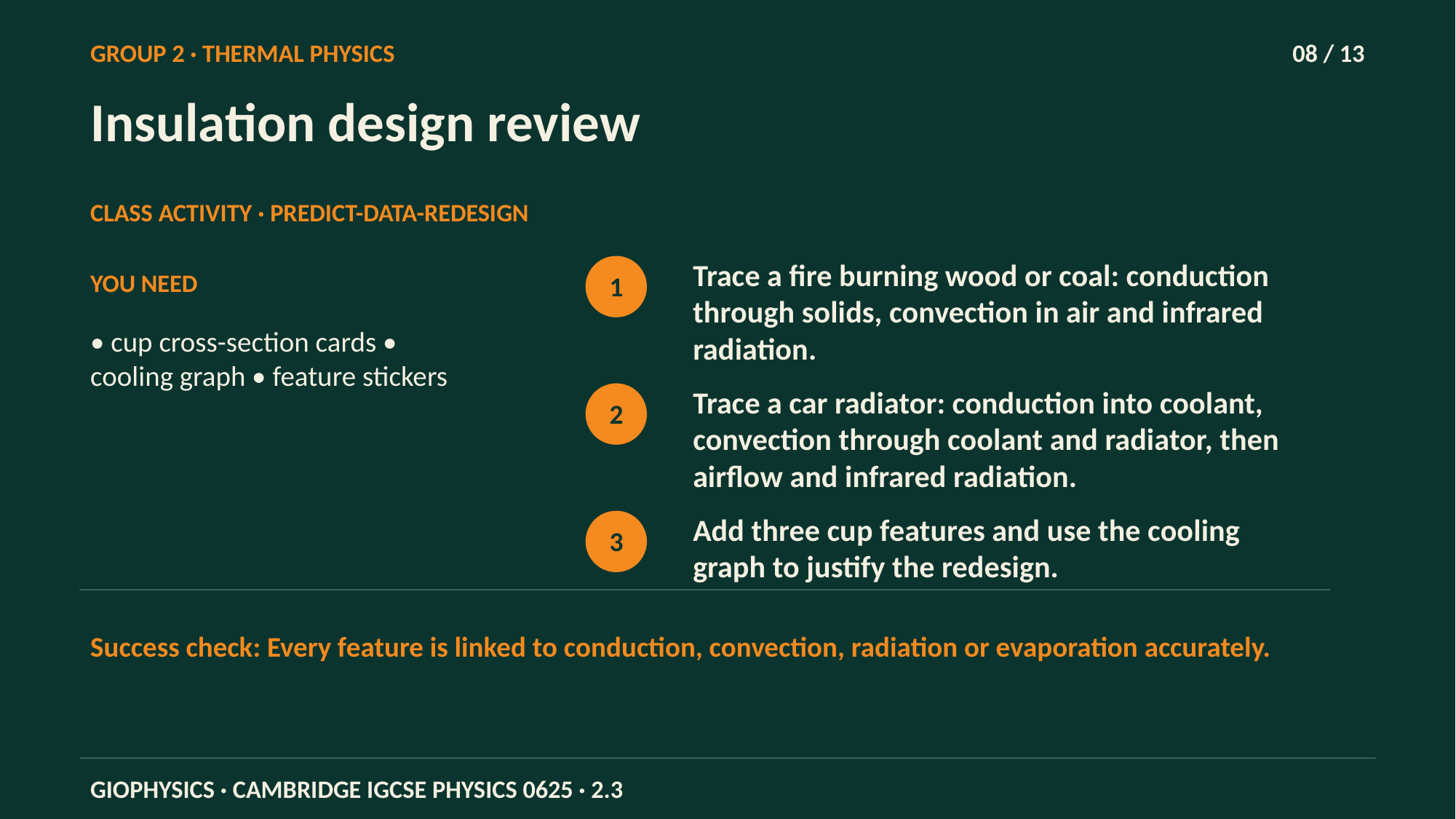

GROUP 2 · THERMAL PHYSICS
08 / 13
Insulation design review
CLASS ACTIVITY · PREDICT-DATA-REDESIGN
Trace a fire burning wood or coal: conduction through solids, convection in air and infrared radiation.

YOU NEED
1
• cup cross-section cards • cooling graph • feature stickers
Trace a car radiator: conduction into coolant, convection through coolant and radiator, then airflow and infrared radiation.

2
Add three cup features and use the cooling graph to justify the redesign.

3

Success check: Every feature is linked to conduction, convection, radiation or evaporation accurately.

GIOPHYSICS · CAMBRIDGE IGCSE PHYSICS 0625 · 2.3